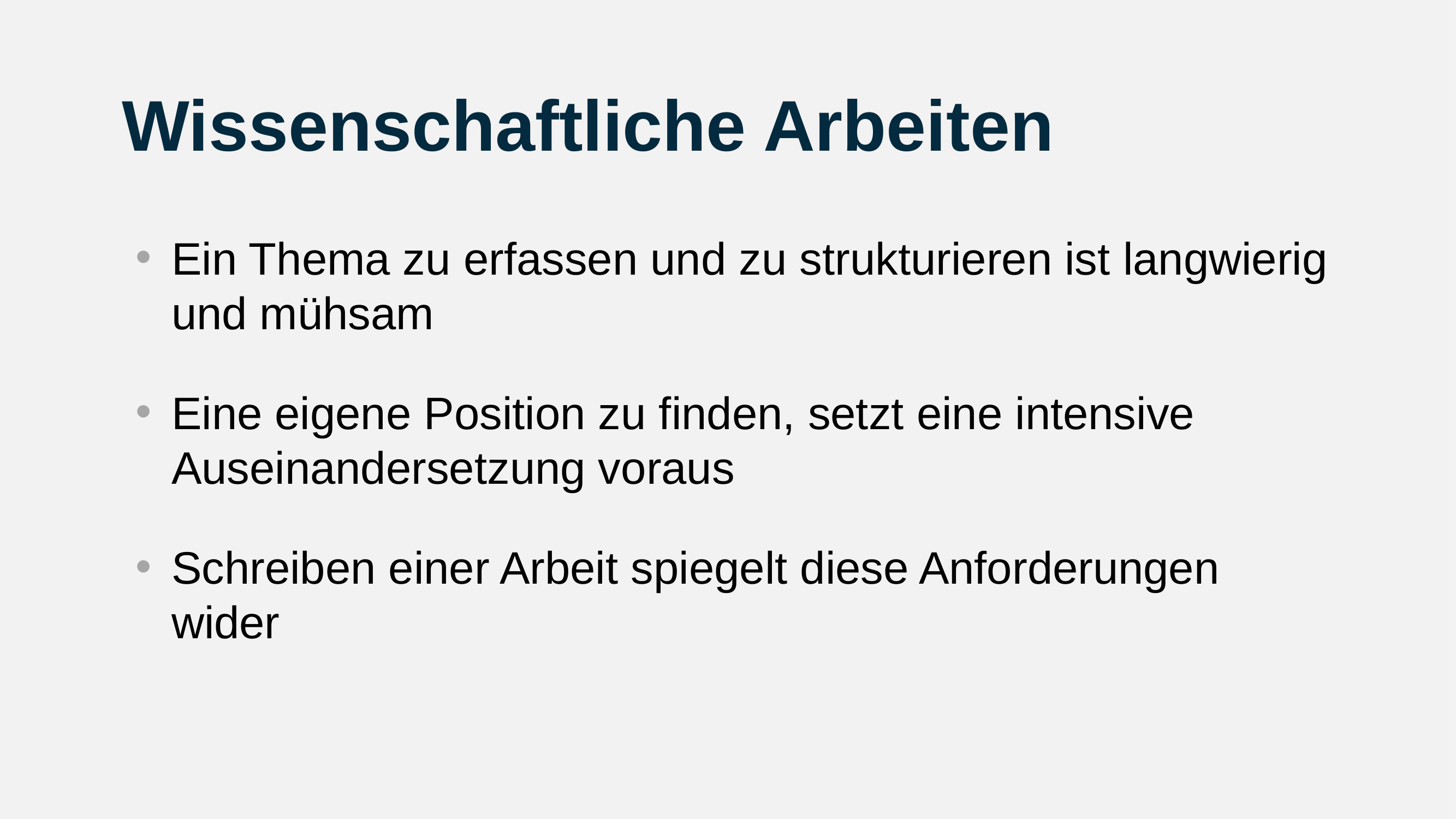

# Wissenschaftliche Arbeiten
Ein Thema zu erfassen und zu strukturieren ist langwierig und mühsam
Eine eigene Position zu finden, setzt eine intensive Auseinandersetzung voraus
Schreiben einer Arbeit spiegelt diese Anforderungen wider